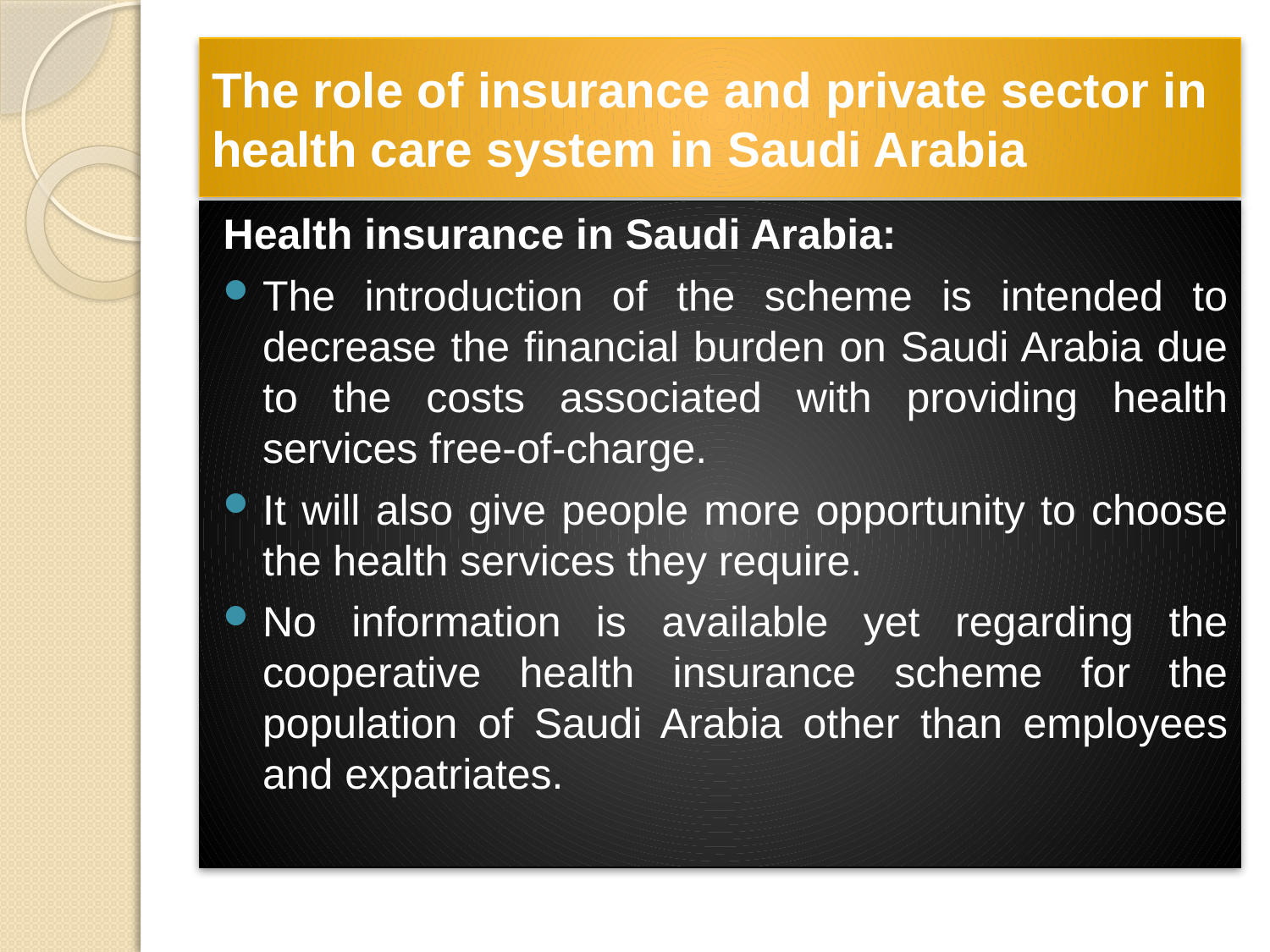

# The role of insurance and private sector in health care system in Saudi Arabia
Health insurance in Saudi Arabia:
The introduction of the scheme is intended to decrease the financial burden on Saudi Arabia due to the costs associated with providing health services free-of-charge.
It will also give people more opportunity to choose the health services they require.
No information is available yet regarding the cooperative health insurance scheme for the population of Saudi Arabia other than employees and expatriates.